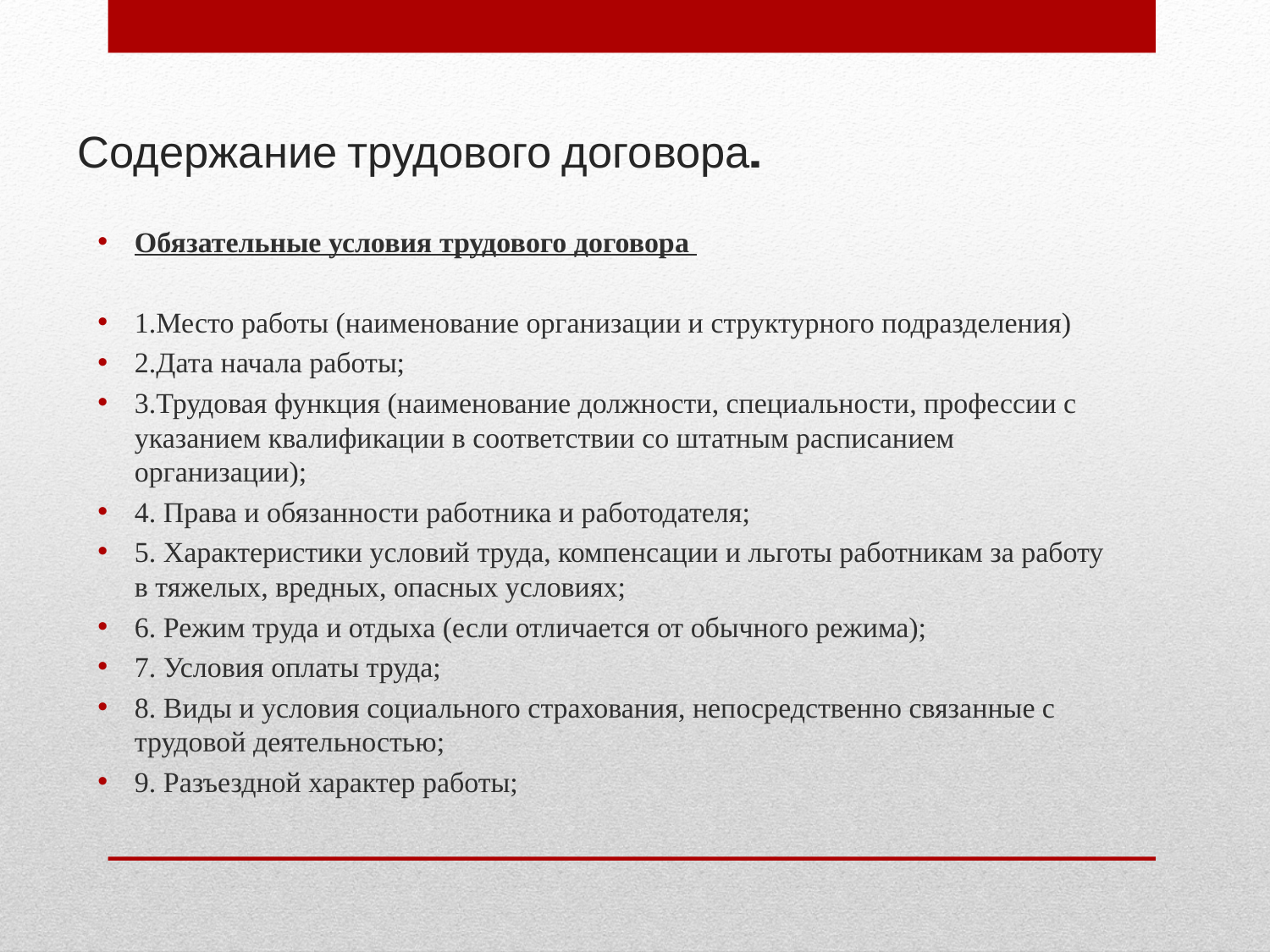

# Содержание трудового договора.
Обязательные условия трудового договора

1.Место работы (наименование организации и структурного подразделения)
2.Дата начала работы;
3.Трудовая функция (наименование должности, специальности, профессии с указанием квалификации в соответствии со штатным расписанием организации);
4. Права и обязанности работника и работодателя;
5. Характеристики условий труда, компенсации и льготы работникам за работу в тяжелых, вредных, опасных условиях;
6. Режим труда и отдыха (если отличается от обычного режима);
7. Условия оплаты труда;
8. Виды и условия социального страхования, непосредственно связанные с трудовой деятельностью;
9. Разъездной характер работы;